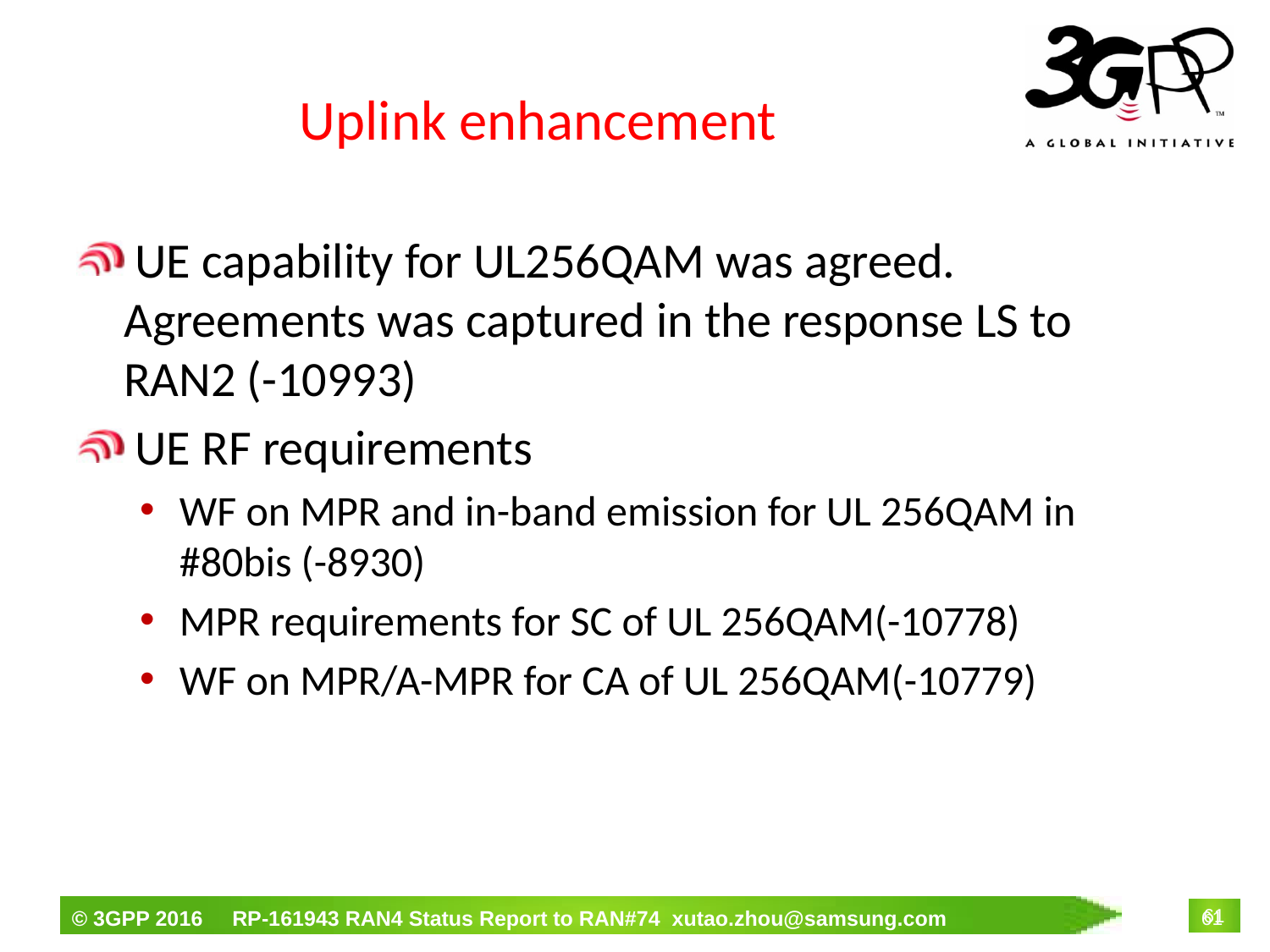

# Uplink enhancement
 UE capability for UL256QAM was agreed. Agreements was captured in the response LS to RAN2 (-10993)
 UE RF requirements
WF on MPR and in-band emission for UL 256QAM in #80bis (-8930)
MPR requirements for SC of UL 256QAM(-10778)
WF on MPR/A-MPR for CA of UL 256QAM(-10779)

61